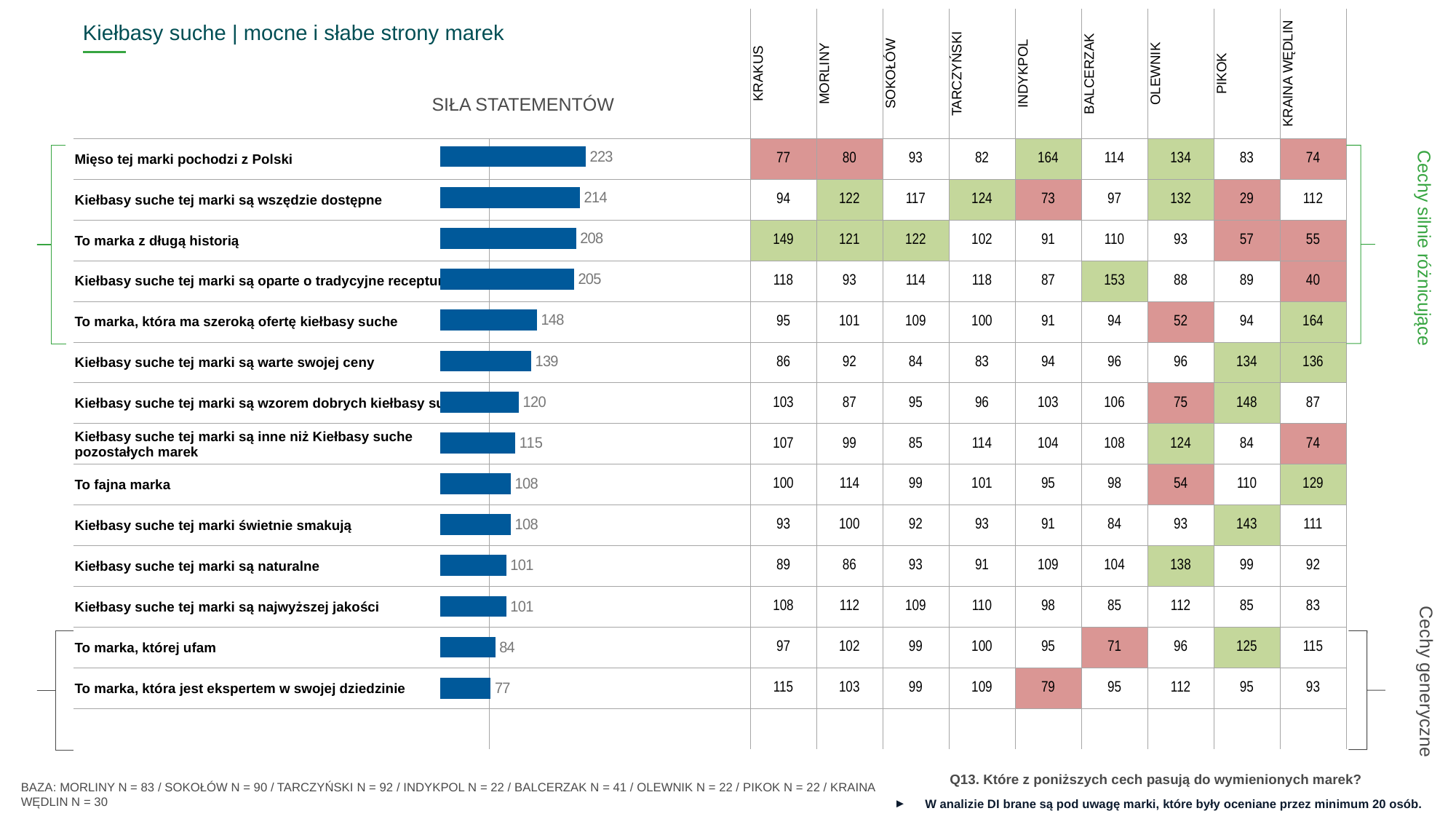

| ^TABDI^ | x | KRAKUS | MORLINY | SOKOŁÓW | TARCZYŃSKI | INDYKPOL | BALCERZAK | OLEWNIK | PIKOK | KRAINA WĘDLIN |
| --- | --- | --- | --- | --- | --- | --- | --- | --- | --- | --- |
| Mięso tej marki pochodzi z Polski |  | 77 | 80 | 93 | 82 | 164 | 114 | 134 | 83 | 74 |
| Kiełbasy suche tej marki są wszędzie dostępne |  | 94 | 122 | 117 | 124 | 73 | 97 | 132 | 29 | 112 |
| To marka z długą historią |  | 149 | 121 | 122 | 102 | 91 | 110 | 93 | 57 | 55 |
| Kiełbasy suche tej marki są oparte o tradycyjne receptury |  | 118 | 93 | 114 | 118 | 87 | 153 | 88 | 89 | 40 |
| To marka, która ma szeroką ofertę kiełbasy suche |  | 95 | 101 | 109 | 100 | 91 | 94 | 52 | 94 | 164 |
| Kiełbasy suche tej marki są warte swojej ceny |  | 86 | 92 | 84 | 83 | 94 | 96 | 96 | 134 | 136 |
| Kiełbasy suche tej marki są wzorem dobrych kiełbasy suche |  | 103 | 87 | 95 | 96 | 103 | 106 | 75 | 148 | 87 |
| Kiełbasy suche tej marki są inne niż Kiełbasy suche pozostałych marek |  | 107 | 99 | 85 | 114 | 104 | 108 | 124 | 84 | 74 |
| To fajna marka |  | 100 | 114 | 99 | 101 | 95 | 98 | 54 | 110 | 129 |
| Kiełbasy suche tej marki świetnie smakują |  | 93 | 100 | 92 | 93 | 91 | 84 | 93 | 143 | 111 |
| Kiełbasy suche tej marki są naturalne |  | 89 | 86 | 93 | 91 | 109 | 104 | 138 | 99 | 92 |
| Kiełbasy suche tej marki są najwyższej jakości |  | 108 | 112 | 109 | 110 | 98 | 85 | 112 | 85 | 83 |
| To marka, której ufam |  | 97 | 102 | 99 | 100 | 95 | 71 | 96 | 125 | 115 |
| To marka, która jest ekspertem w swojej dziedzinie |  | 115 | 103 | 99 | 109 | 79 | 95 | 112 | 95 | 93 |
|  |  |  |  |  |  |  |  |  |  |  |

Kiełbasy suche | mocne i słabe strony marek
SIŁA STATEMENTÓW

### Chart

| Category | Seria 1 |
|---|---|
|  | 223.0 |
|  | 214.0 |
|  | 208.0 |
|  | 205.0 |
|  | 148.0 |
|  | 139.0 |
|  | 120.0 |
|  | 115.0 |
|  | 108.0 |
|  | 108.0 |
|  | 101.0 |
|  | 101.0 |
|  | 84.0 |
|  | 77.0 |
|  | None |

Cechy silnie różnicujące

Cechy generyczne
Q13. Które z poniższych cech pasują do wymienionych marek?

BAZA: MORLINY N = 83 / SOKOŁÓW N = 90 / TARCZYŃSKI N = 92 / INDYKPOL N = 22 / BALCERZAK N = 41 / OLEWNIK N = 22 / PIKOK N = 22 / KRAINA WĘDLIN N = 30
W analizie DI brane są pod uwagę marki, które były oceniane przez minimum 20 osób.